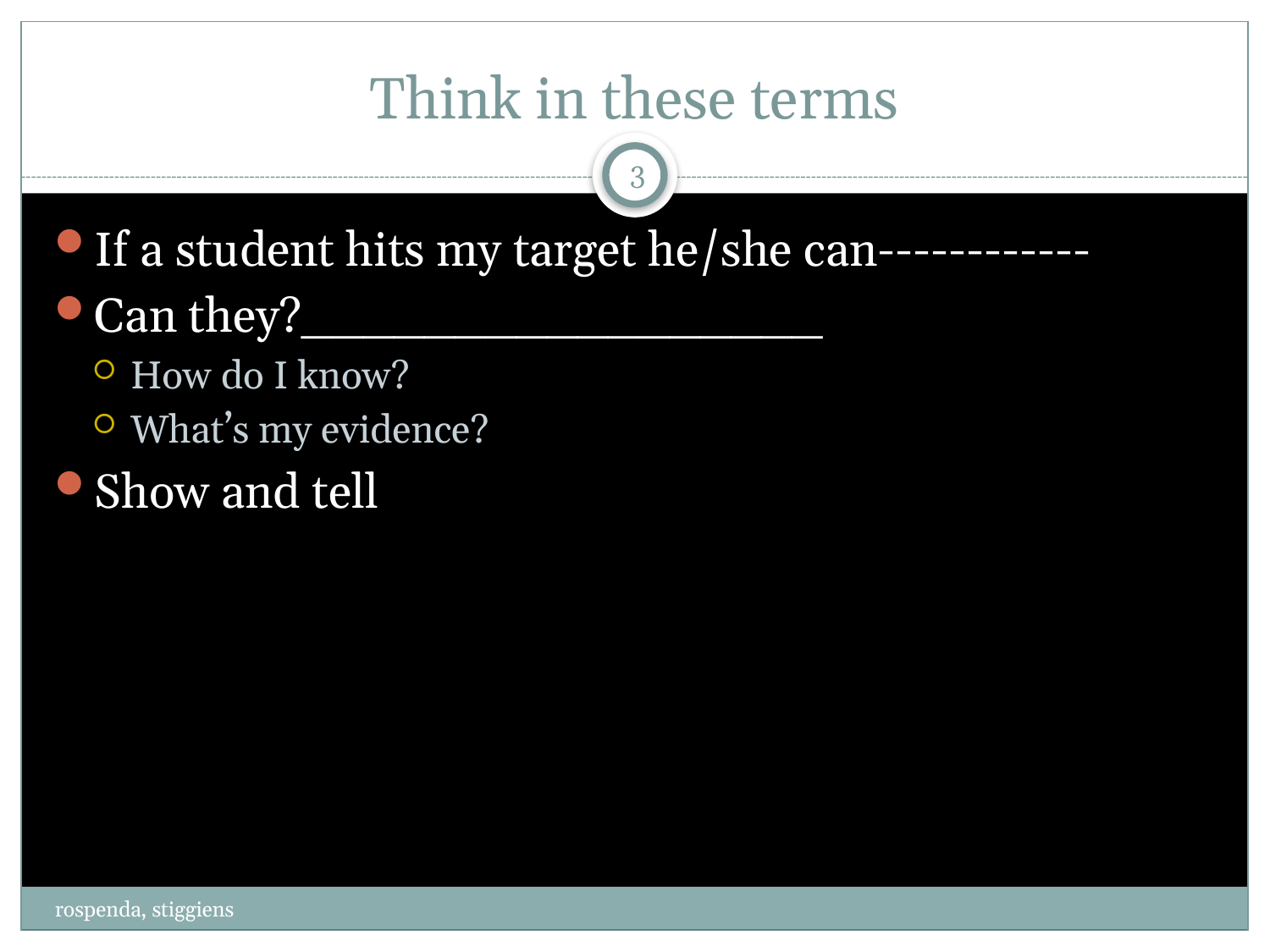

# Think in these terms
3
If a student hits my target he/she can------------
Can they?_________________
How do I know?
What’s my evidence?
Show and tell
rospenda, stiggiens